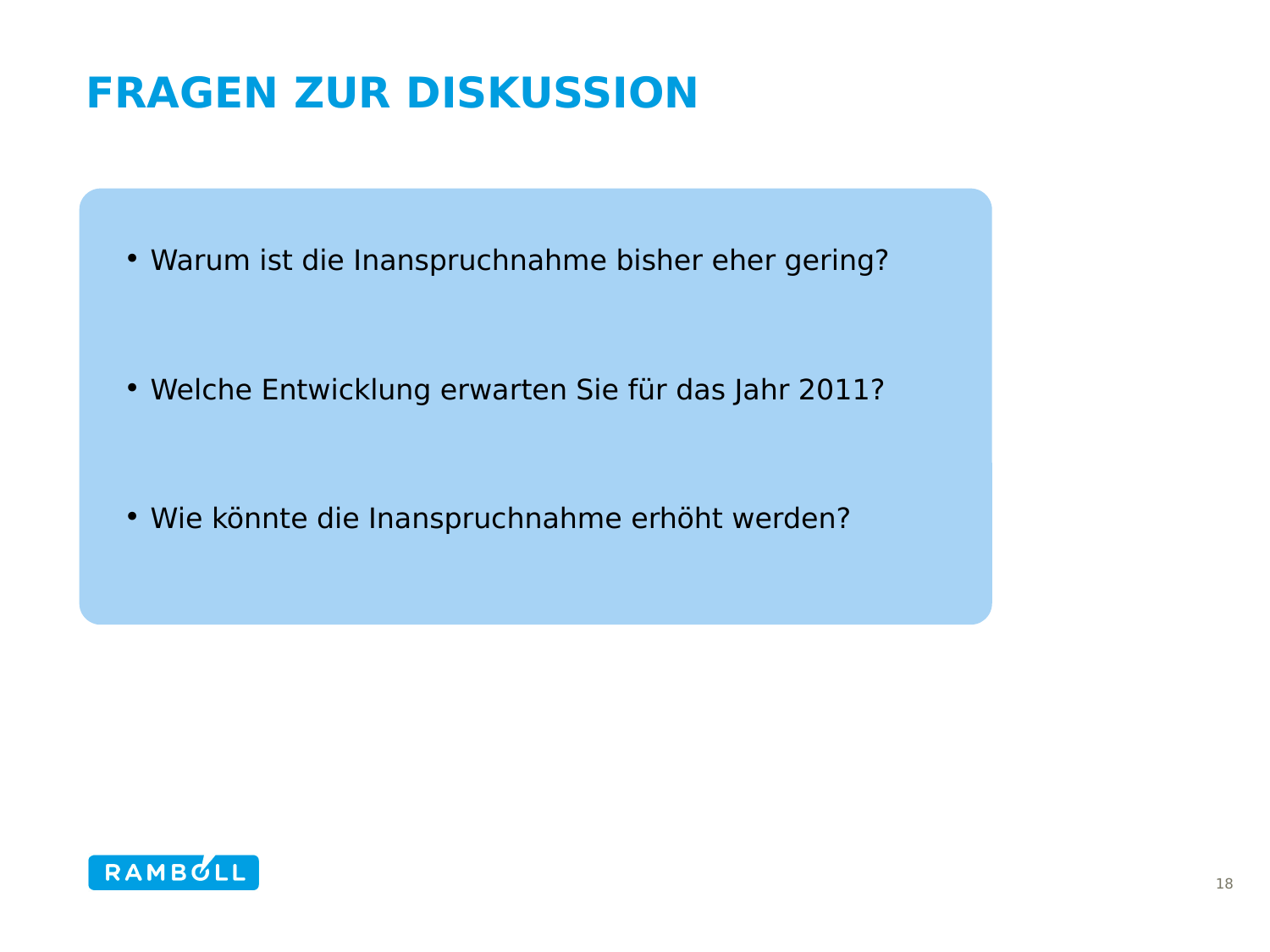

# Fragen zur Diskussion

Warum ist die Inanspruchnahme bisher eher gering?

Welche Entwicklung erwarten Sie für das Jahr 2011?

Wie könnte die Inanspruchnahme erhöht werden?

18